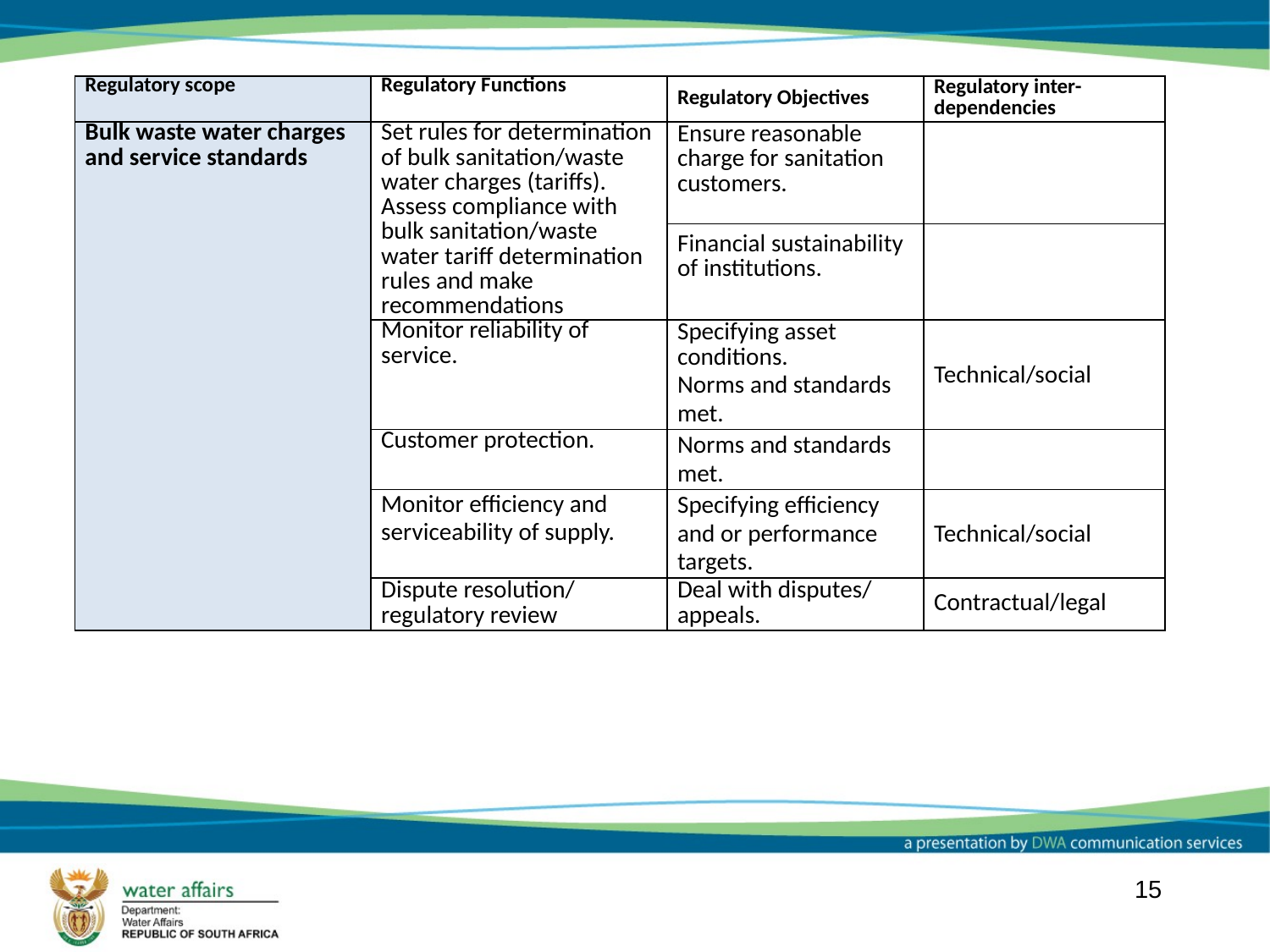

| Regulatory scope | Regulatory Functions | Regulatory Objectives | Regulatory inter-dependencies |
| --- | --- | --- | --- |
| Bulk waste water charges and service standards | Set rules for determination of bulk sanitation/waste water charges (tariffs). Assess compliance with bulk sanitation/waste water tariff determination rules and make recommendations | Ensure reasonable charge for sanitation customers. |  |
|  |  | Financial sustainability of institutions. |  |
|  | Monitor reliability of service. | Specifying asset conditions. Norms and standards met. | Technical/social |
|  | Customer protection. | Norms and standards met. |  |
|  | Monitor efficiency and serviceability of supply. | Specifying efficiency and or performance targets. | Technical/social |
|  | Dispute resolution/ regulatory review | Deal with disputes/ appeals. | Contractual/legal |
15